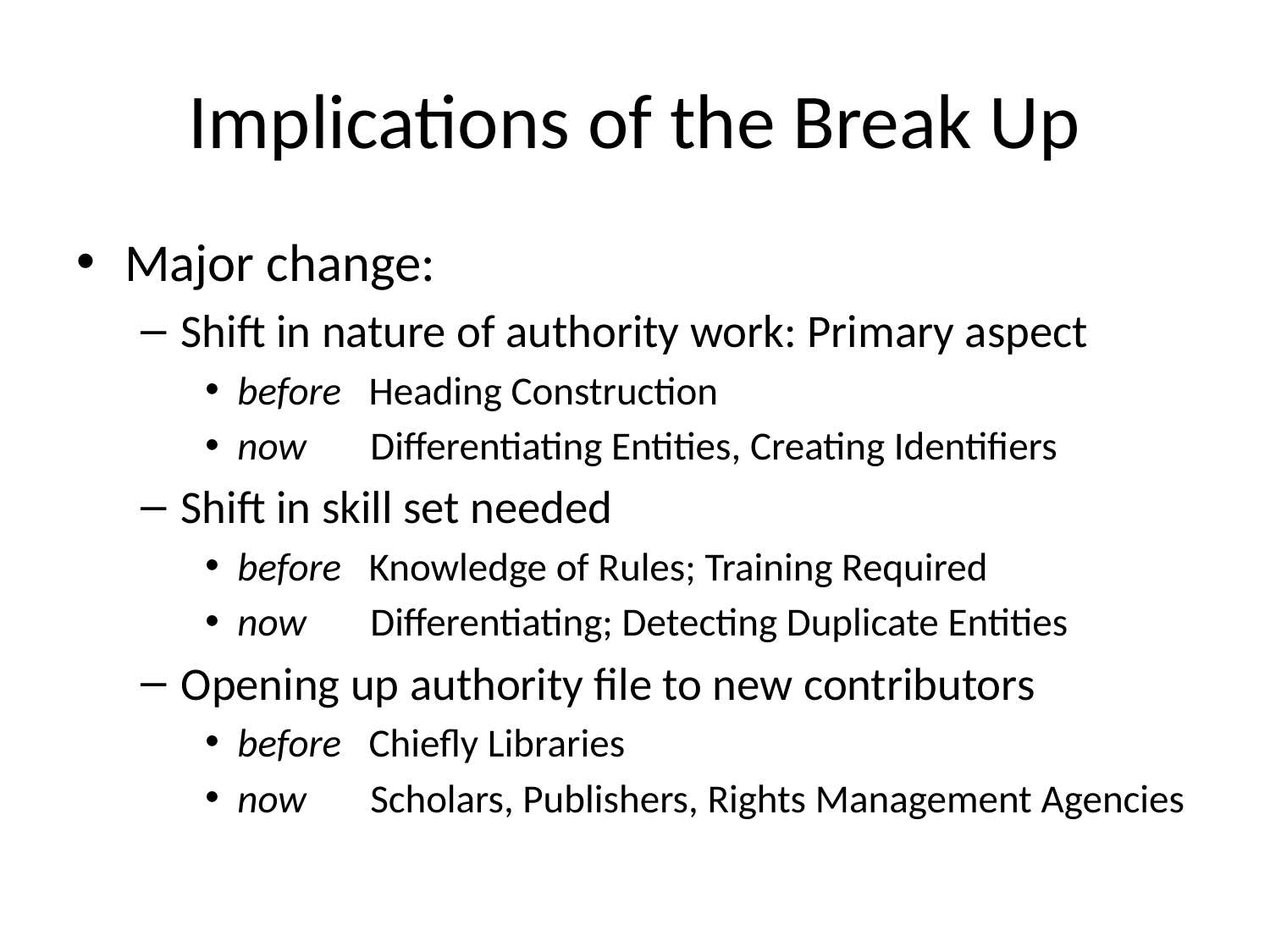

# Implications of the Break Up
Major change:
Shift in nature of authority work: Primary aspect
before   Heading Construction
now       Differentiating Entities, Creating Identifiers
Shift in skill set needed
before   Knowledge of Rules; Training Required
now       Differentiating; Detecting Duplicate Entities
Opening up authority file to new contributors
before   Chiefly Libraries
now       Scholars, Publishers, Rights Management Agencies